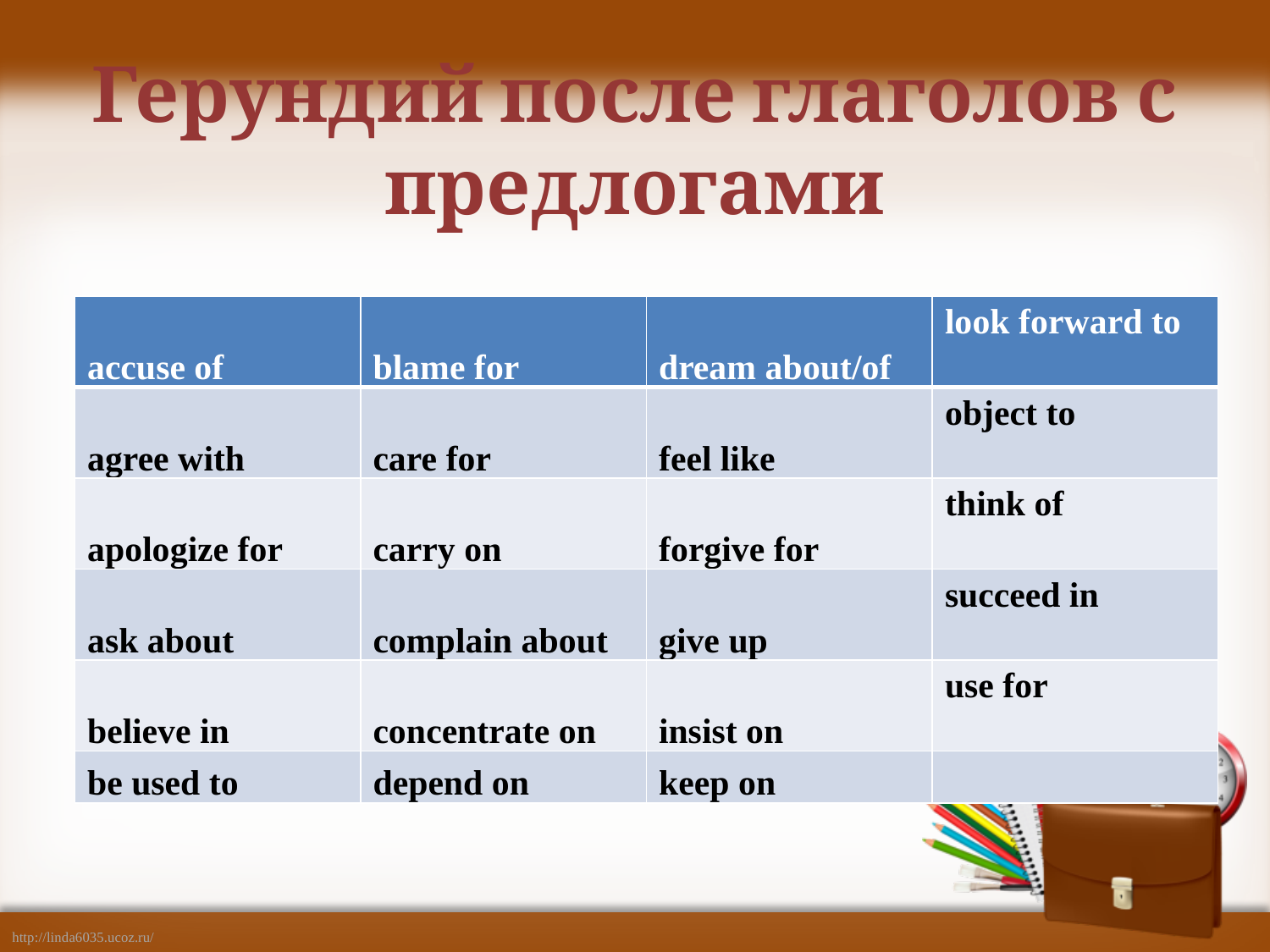

# Герундий после глаголов с предлогами
| accuse of | blame for | dream about/of | look forward to |
| --- | --- | --- | --- |
| agree with | care for | feel like | object to |
| apologize for | carry on | forgive for | think of |
| ask about | complain about | give up | succeed in |
| believe in | concentrate on | insist on | use for |
| be used to | depend on | keep on |  |